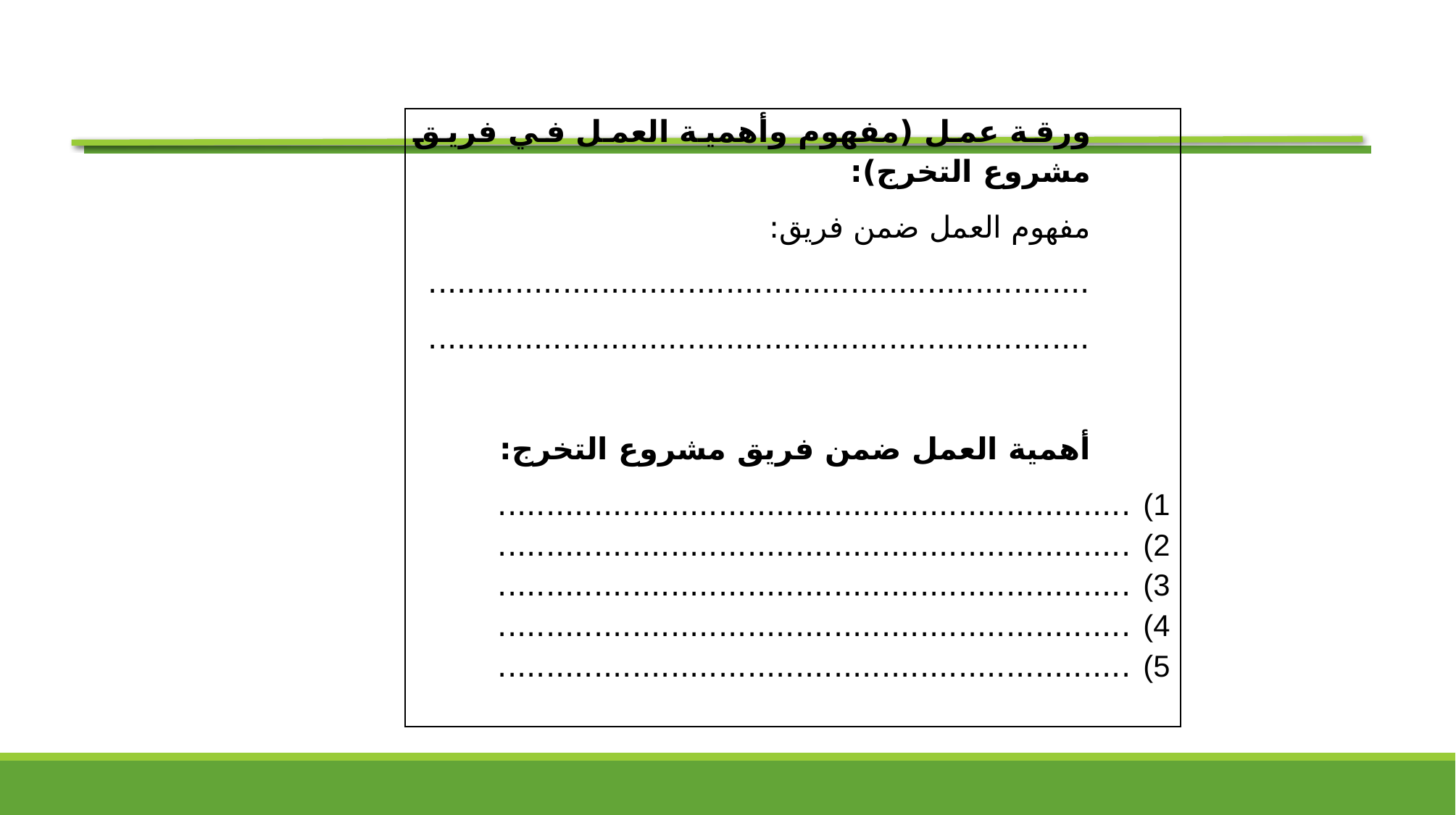

| ورقة عمل (مفهوم وأهمية العمل في فريق مشروع التخرج): مفهوم العمل ضمن فريق: ..................................................................... .....................................................................   أهمية العمل ضمن فريق مشروع التخرج: .................................................................. .................................................................. .................................................................. .................................................................. .................................................................. |
| --- |